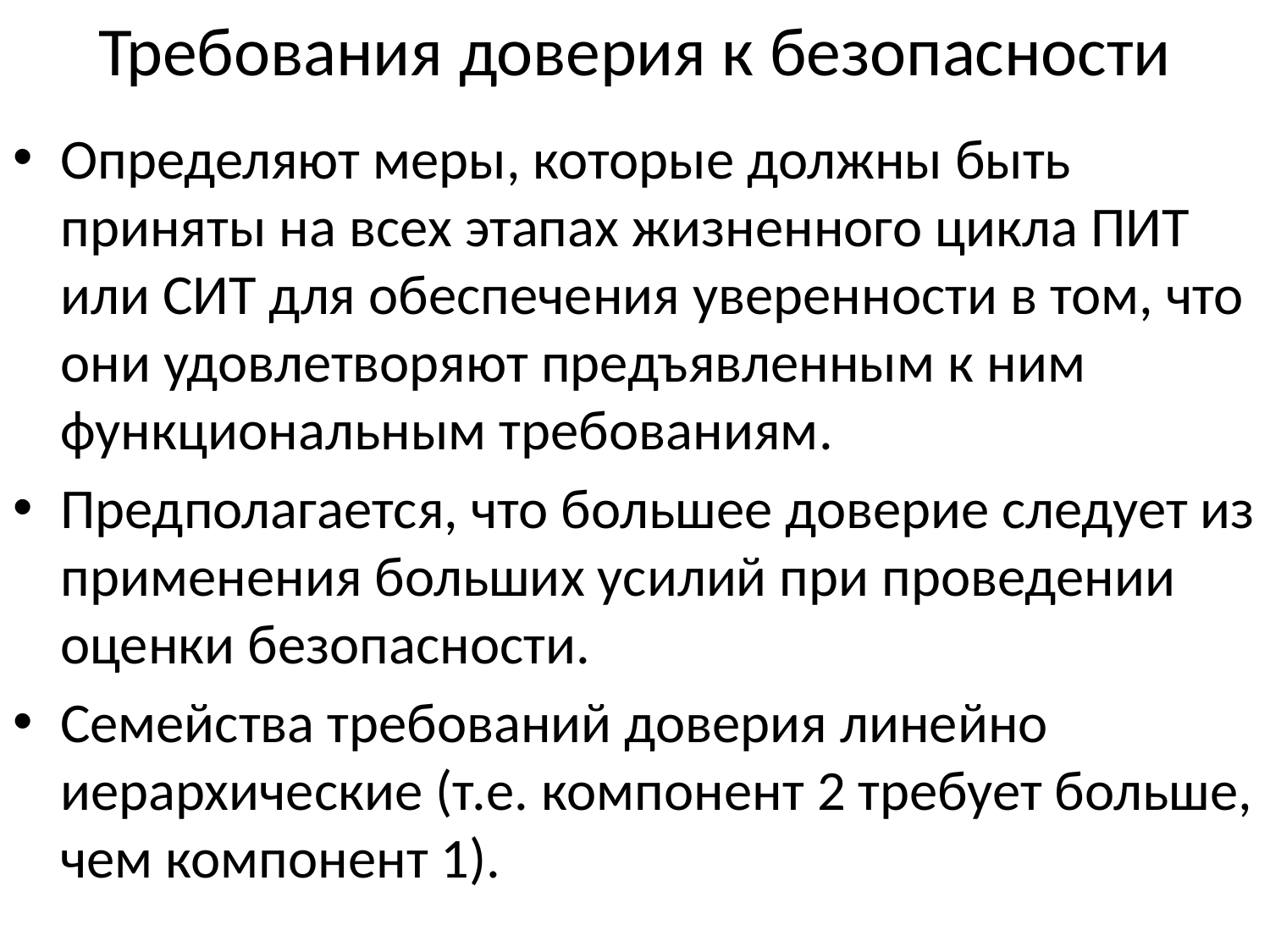

# Требования доверия к безопасности
Определяют меры, которые должны быть приняты на всех этапах жизненного цикла ПИТ или СИТ для обеспечения уверенности в том, что они удовлетворяют предъявленным к ним функциональным требованиям.
Предполагается, что большее доверие следует из применения больших усилий при проведении оценки безопасности.
Семейства требований доверия линейно иерархические (т.е. компонент 2 требует больше, чем компонент 1).